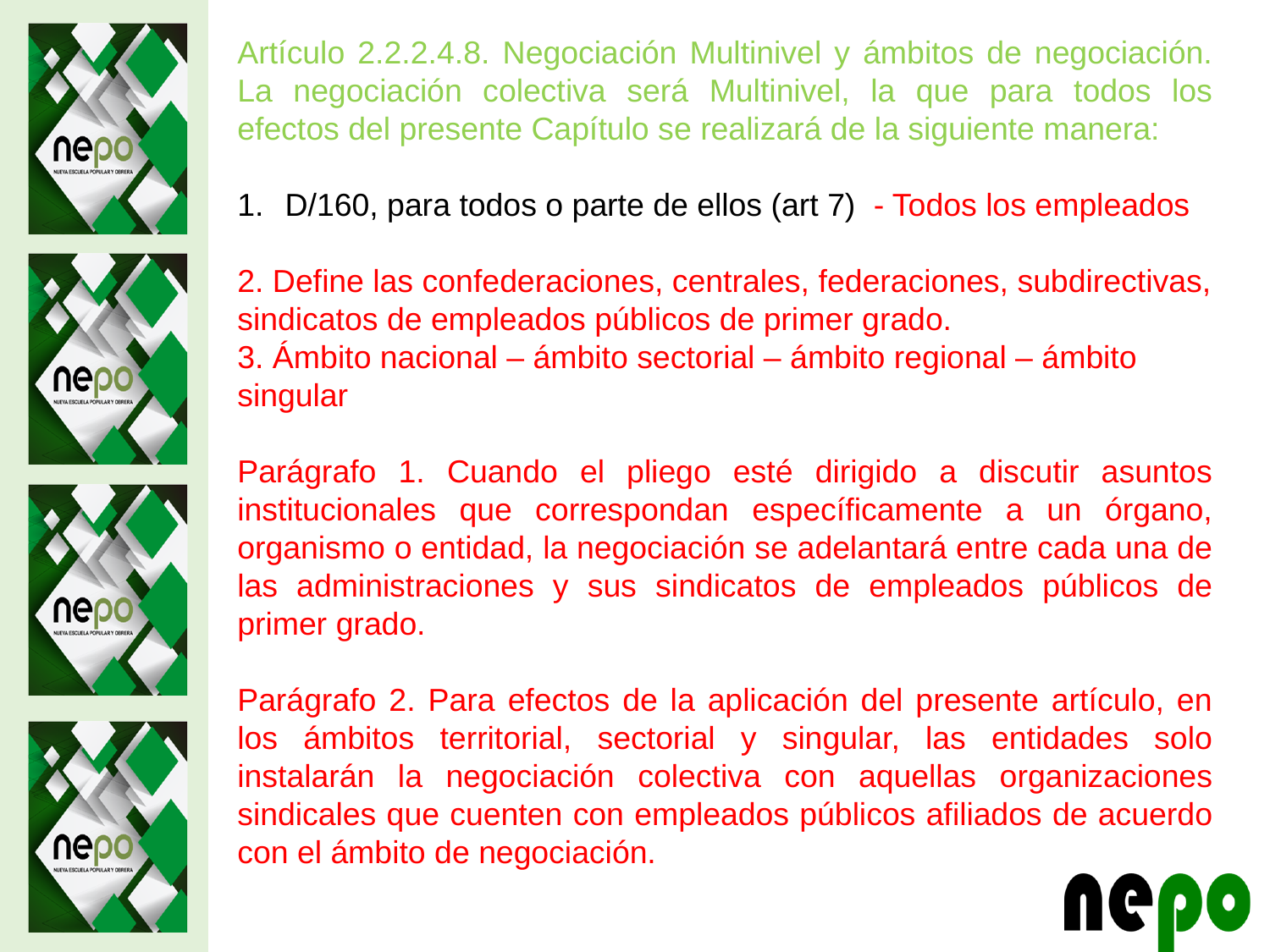

Artículo 2.2.2.4.8. Negociación Multinivel y ámbitos de negociación. La negociación colectiva será Multinivel, la que para todos los efectos del presente Capítulo se realizará de la siguiente manera:

D/160, para todos o parte de ellos (art 7)  - Todos los empleados

2. Define las confederaciones, centrales, federaciones, subdirectivas, sindicatos de empleados públicos de primer grado.
3. Ámbito nacional – ámbito sectorial – ámbito regional – ámbito singular

Parágrafo 1. Cuando el pliego esté dirigido a discutir asuntos institucionales que correspondan específicamente a un órgano, organismo o entidad, la negociación se adelantará entre cada una de las administraciones y sus sindicatos de empleados públicos de primer grado.

Parágrafo 2. Para efectos de la aplicación del presente artículo, en los ámbitos territorial, sectorial y singular, las entidades solo instalarán la negociación colectiva con aquellas organizaciones sindicales que cuenten con empleados públicos afiliados de acuerdo con el ámbito de negociación.